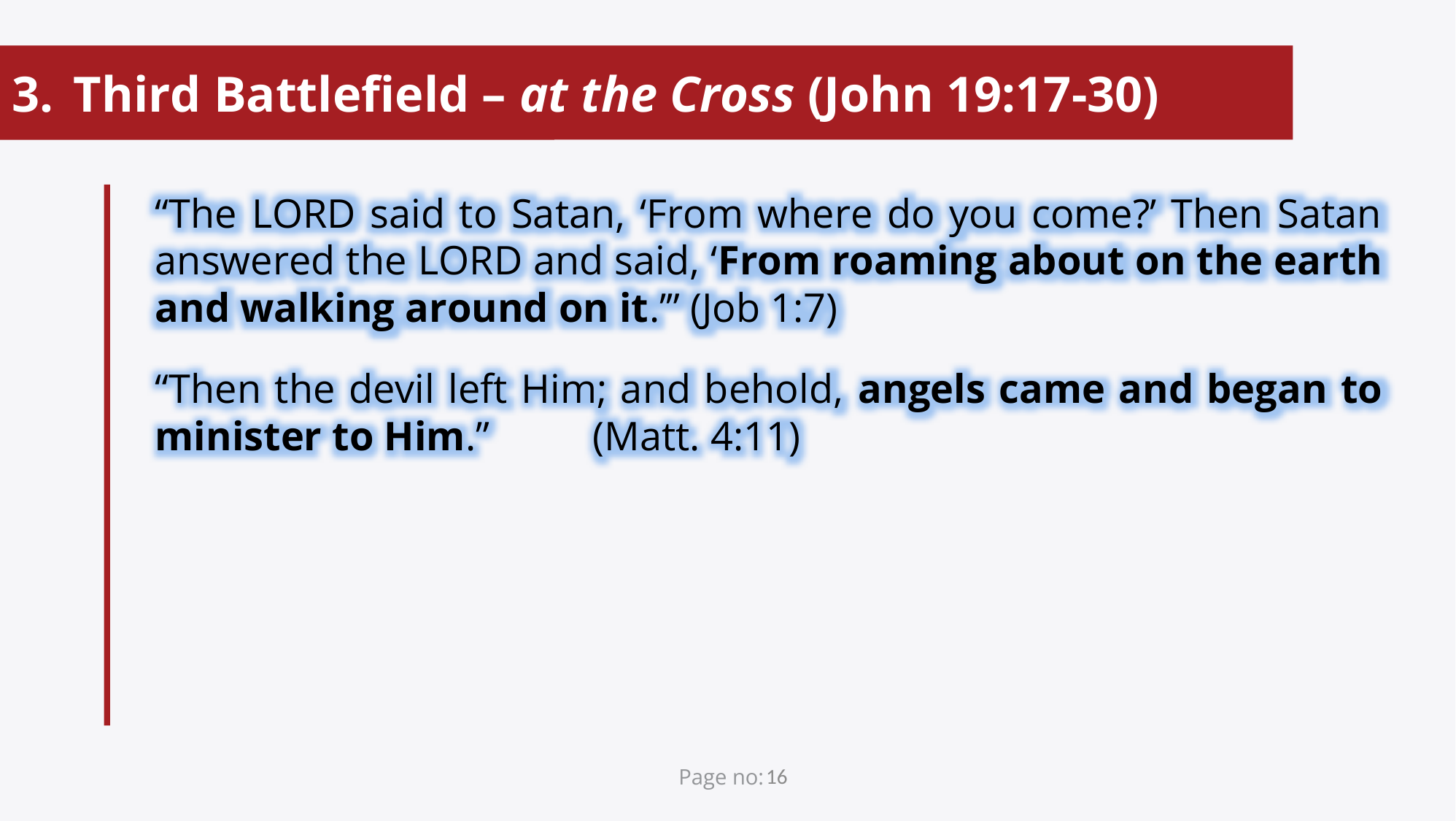

Third Battlefield – at the Cross (John 19:17-30)
“The Lord said to Satan, ‘From where do you come?’ Then Satan answered the Lord and said, ‘From roaming about on the earth and walking around on it.’” (Job 1:7)
“Then the devil left Him; and behold, angels came and began to minister to Him.”	(Matt. 4:11)